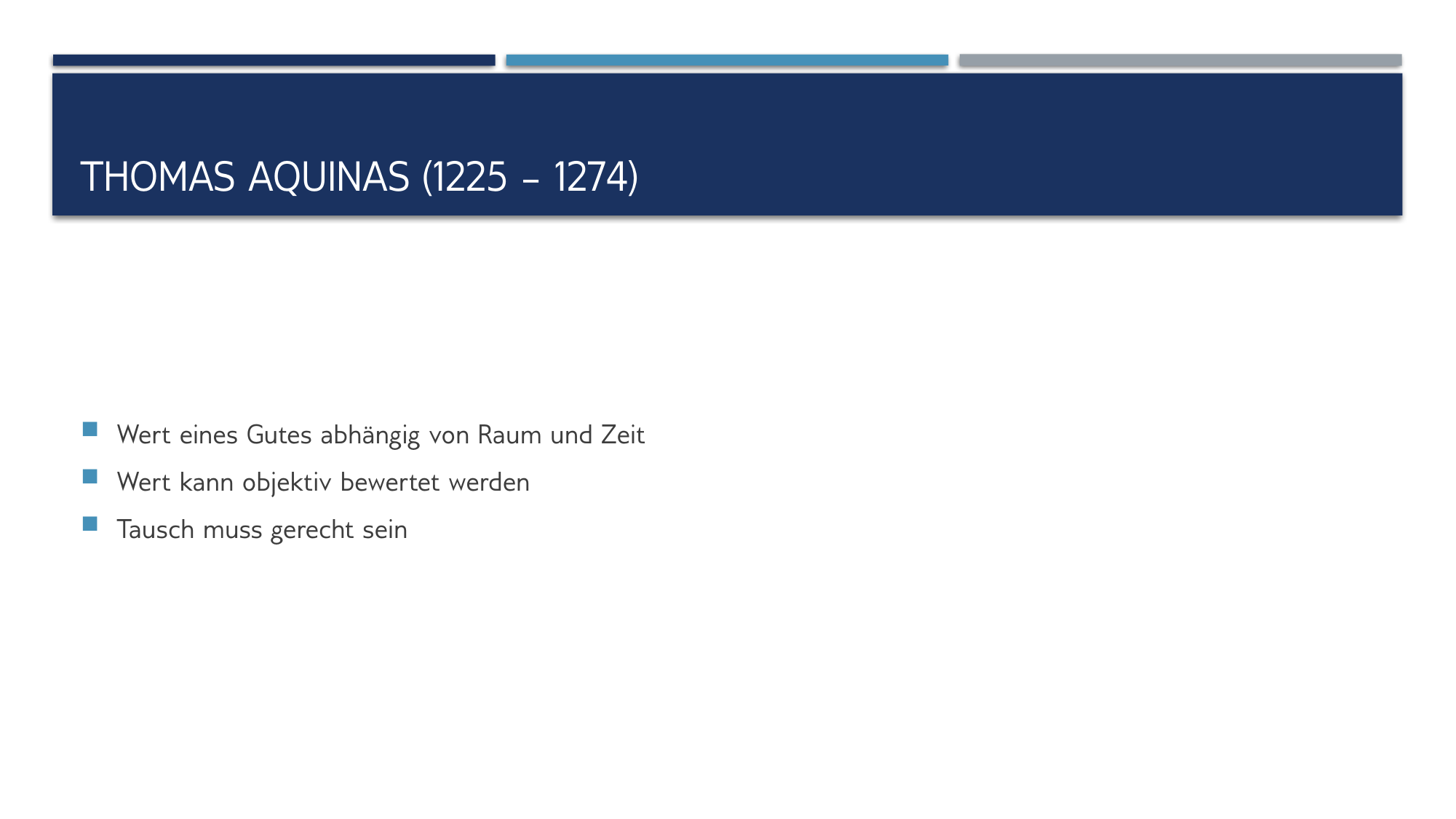

# Thomas Aquinas (1225 – 1274)
Wert eines Gutes abhängig von Raum und Zeit
Wert kann objektiv bewertet werden
Tausch muss gerecht sein